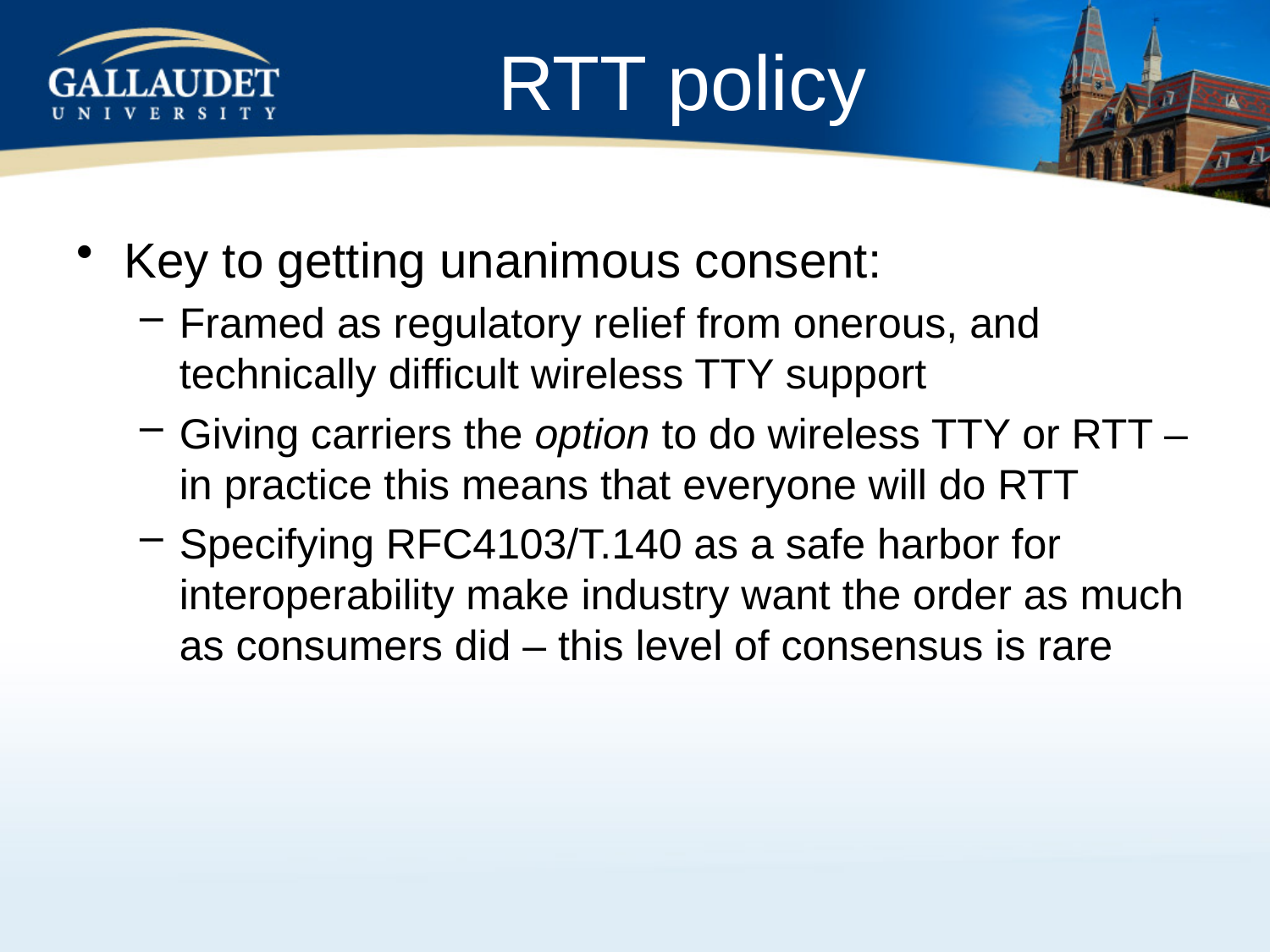

# RTT policy
Key to getting unanimous consent:
Framed as regulatory relief from onerous, and technically difficult wireless TTY support
Giving carriers the option to do wireless TTY or RTT – in practice this means that everyone will do RTT
Specifying RFC4103/T.140 as a safe harbor for interoperability make industry want the order as much as consumers did – this level of consensus is rare